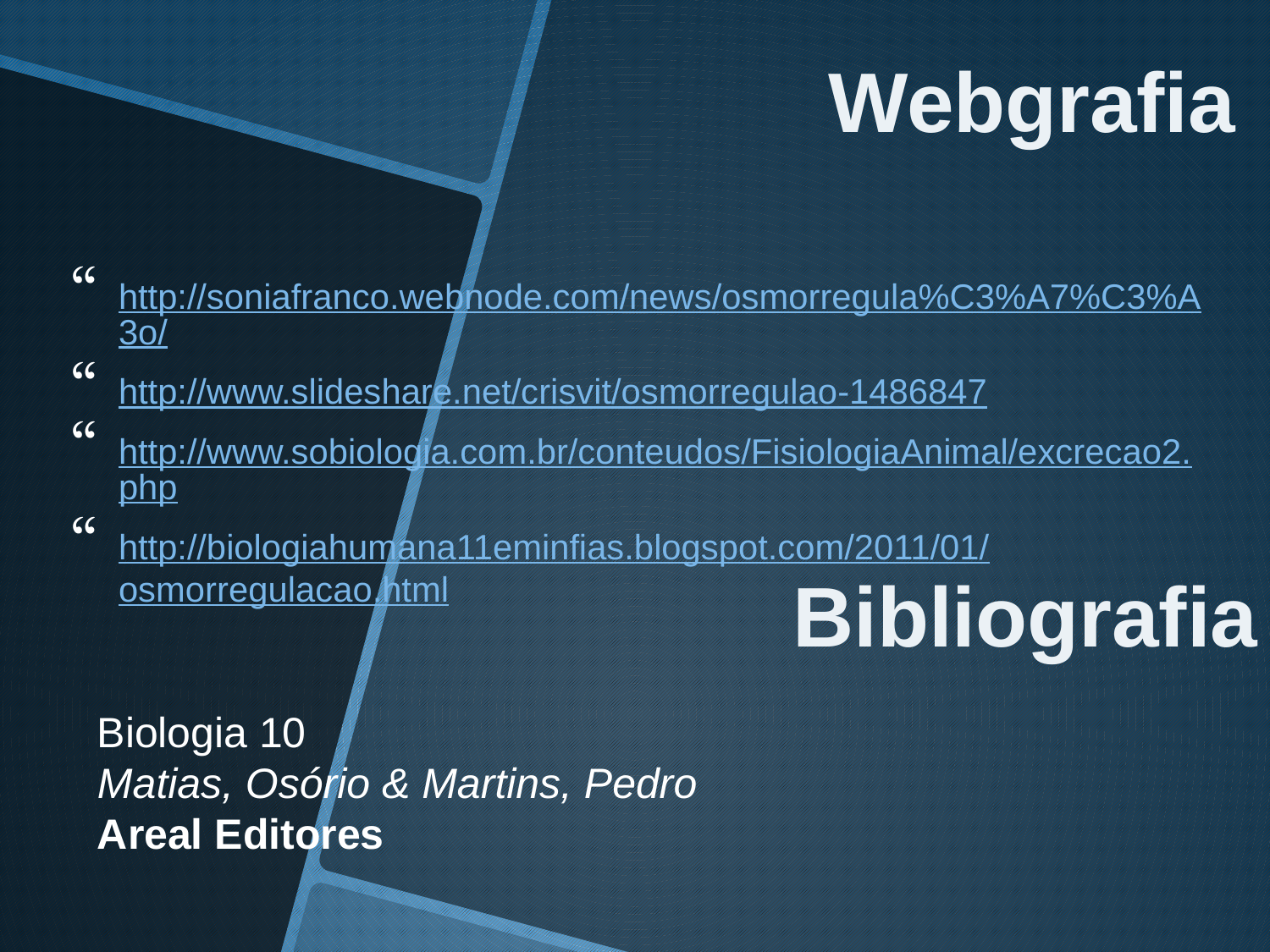

# Webgrafia
http://soniafranco.webnode.com/news/osmorregula%C3%A7%C3%A3o/
http://www.slideshare.net/crisvit/osmorregulao-1486847
http://www.sobiologia.com.br/conteudos/FisiologiaAnimal/excrecao2.php
http://biologiahumana11eminfias.blogspot.com/2011/01/osmorregulacao.html

Bibliografia
Biologia 10
Matias, Osório & Martins, Pedro
Areal Editores